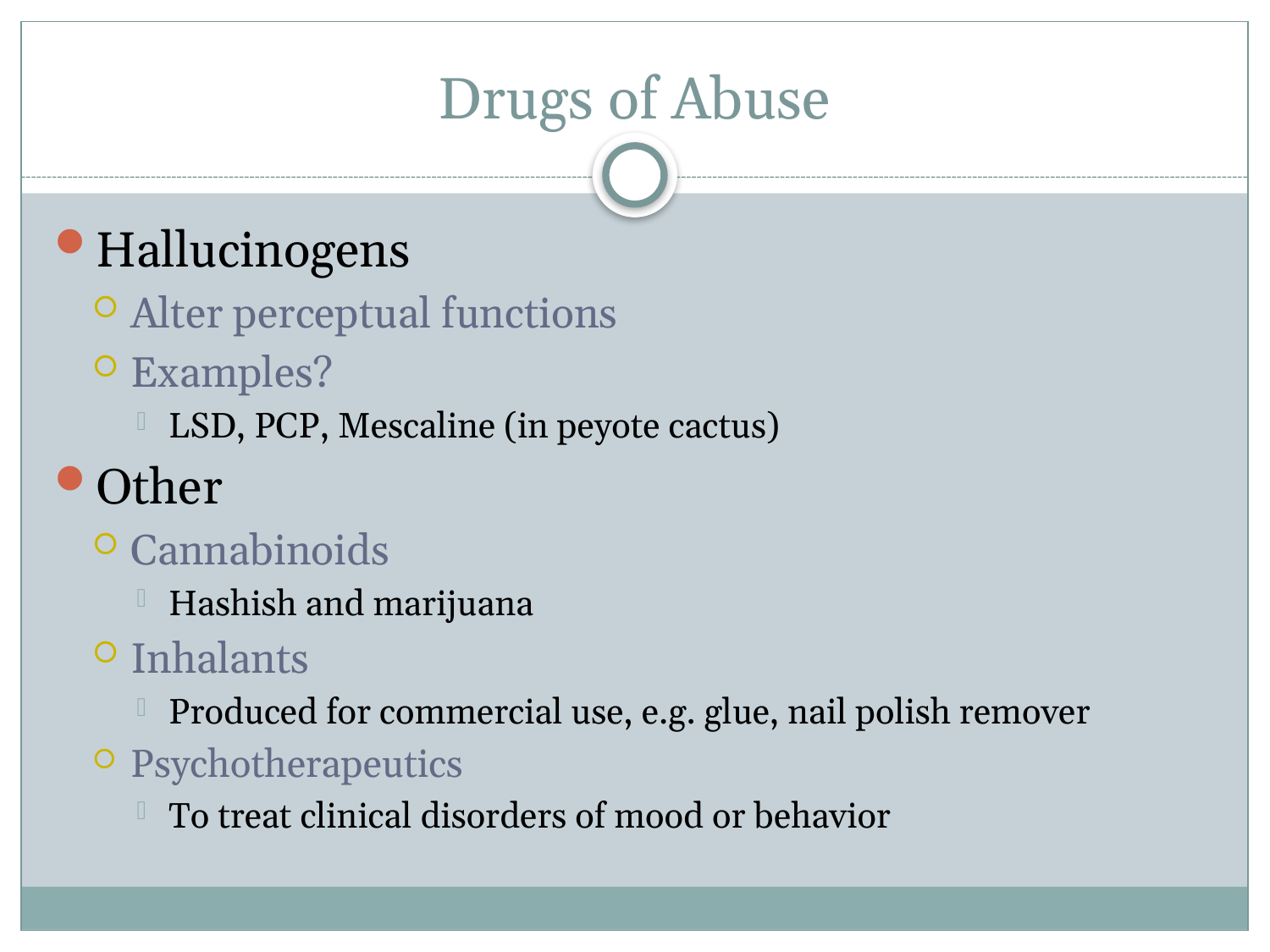

# Drugs of Abuse
Hallucinogens
Alter perceptual functions
Examples?
LSD, PCP, Mescaline (in peyote cactus)
Other
Cannabinoids
Hashish and marijuana
Inhalants
Produced for commercial use, e.g. glue, nail polish remover
Psychotherapeutics
To treat clinical disorders of mood or behavior